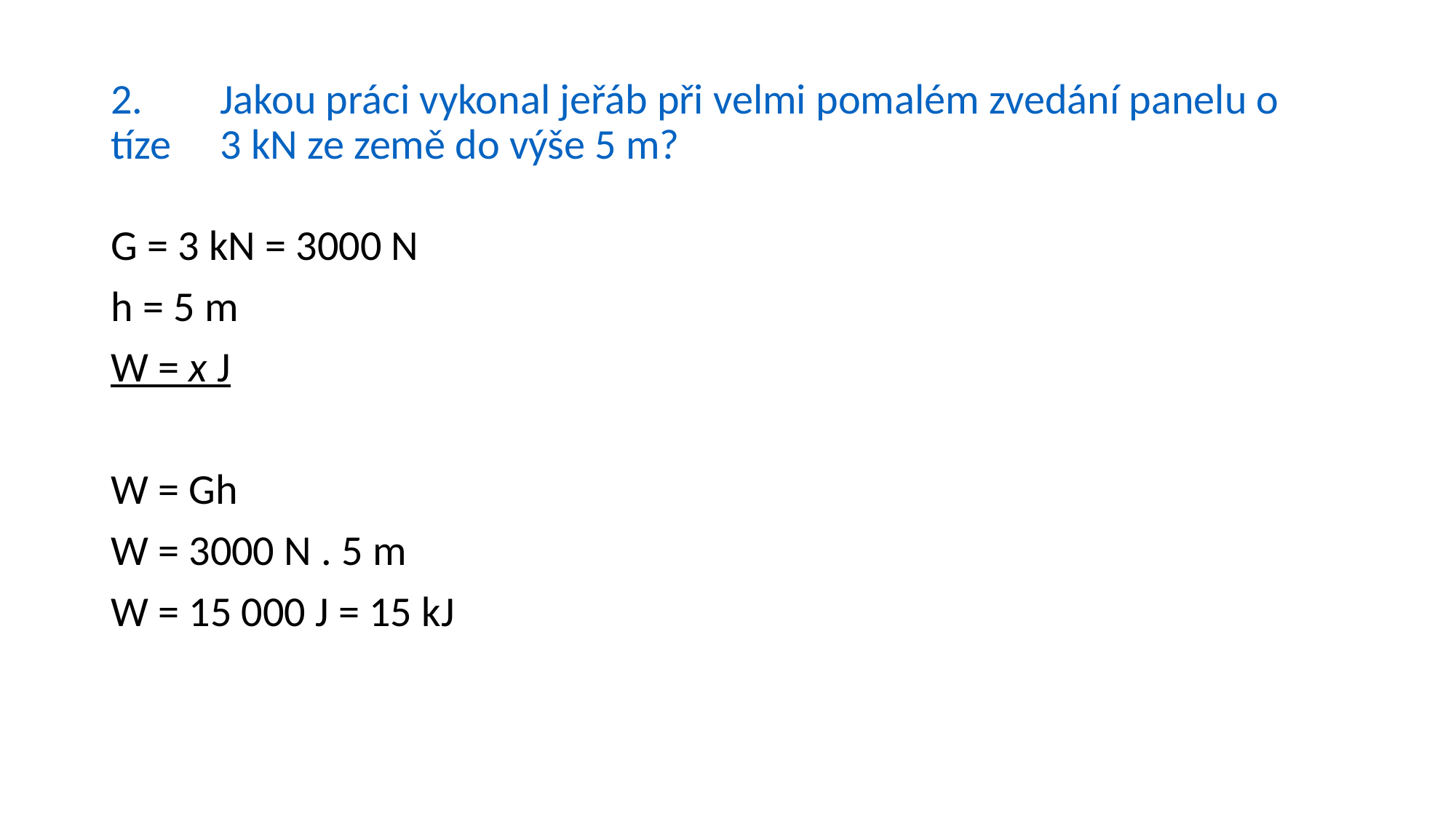

# 2. 	Jakou práci vykonal jeřáb při velmi pomalém zvedání panelu o tíze 	3 kN ze země do výše 5 m?
G = 3 kN = 3000 N
h = 5 m
W = x J

W = Gh
W = 3000 N . 5 m
W = 15 000 J = 15 kJ